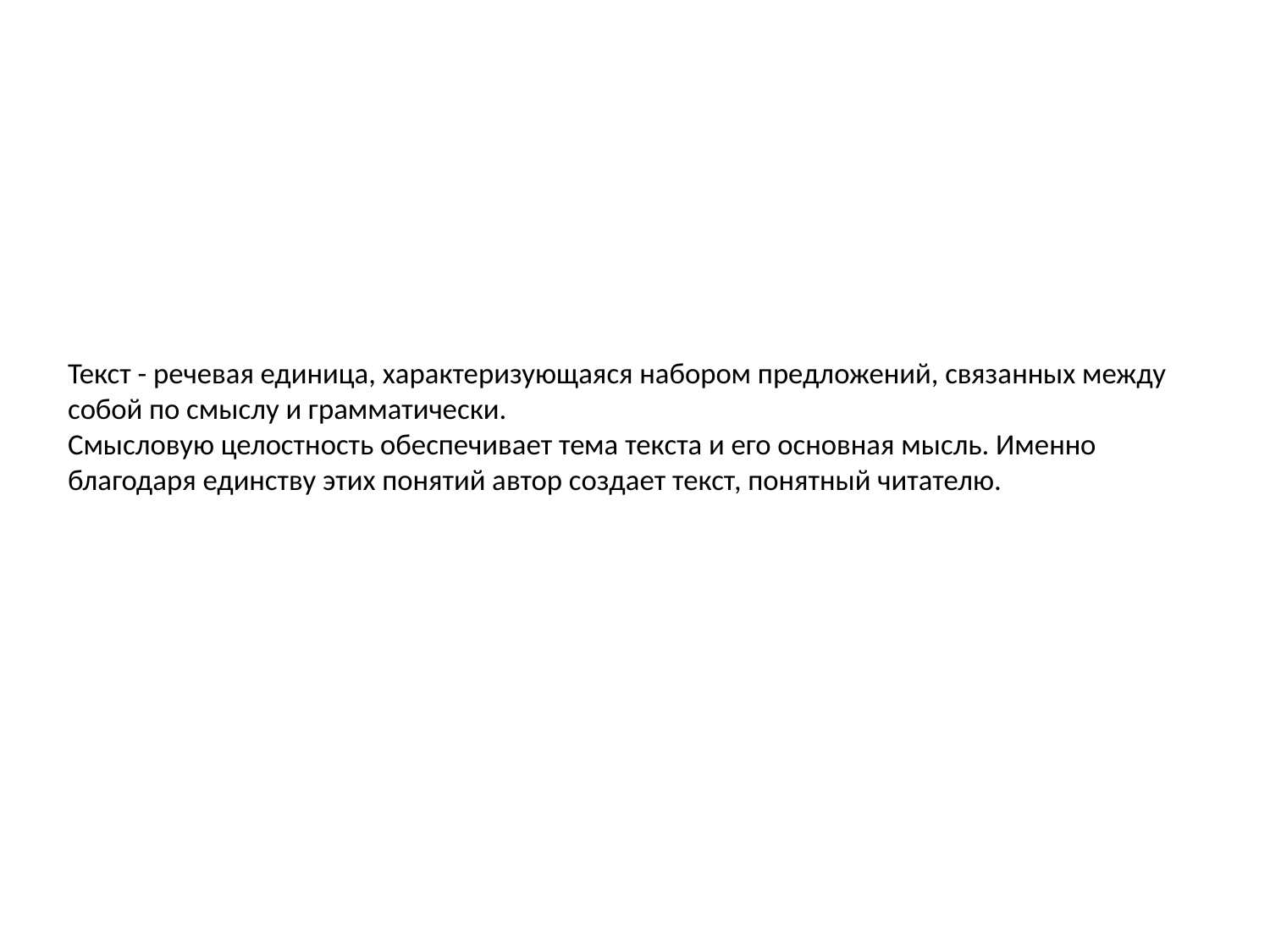

# Текст - речевая единица, характеризующаяся набором предложений, связанных между собой по смыслу и грамматически. Смысловую целостность обеспечивает тема текста и его основная мысль. Именно благодаря единству этих понятий автор создает текст, понятный читателю.